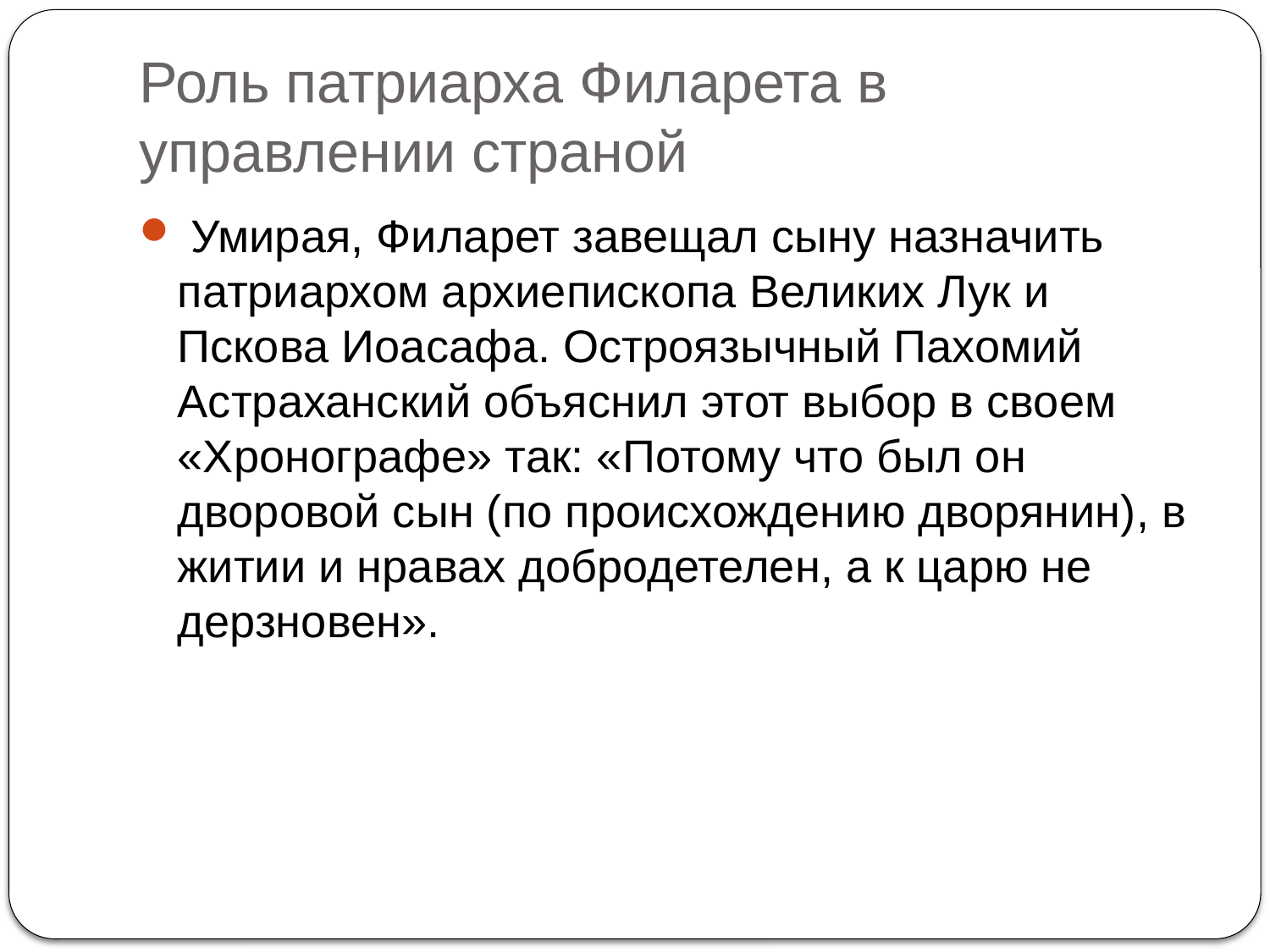

# Роль патриарха Филарета в управлении страной
 Умирая, Филарет завещал сыну назначить патриархом архиепископа Великих Лук и Пскова Иоасафа. Остроязычный Пахомий Астраханский объяснил этот выбор в своем «Хронографе» так: «Потому что был он дворовой сын (по происхождению дворянин), в житии и нравах добродетелен, а к царю не дерзновен».